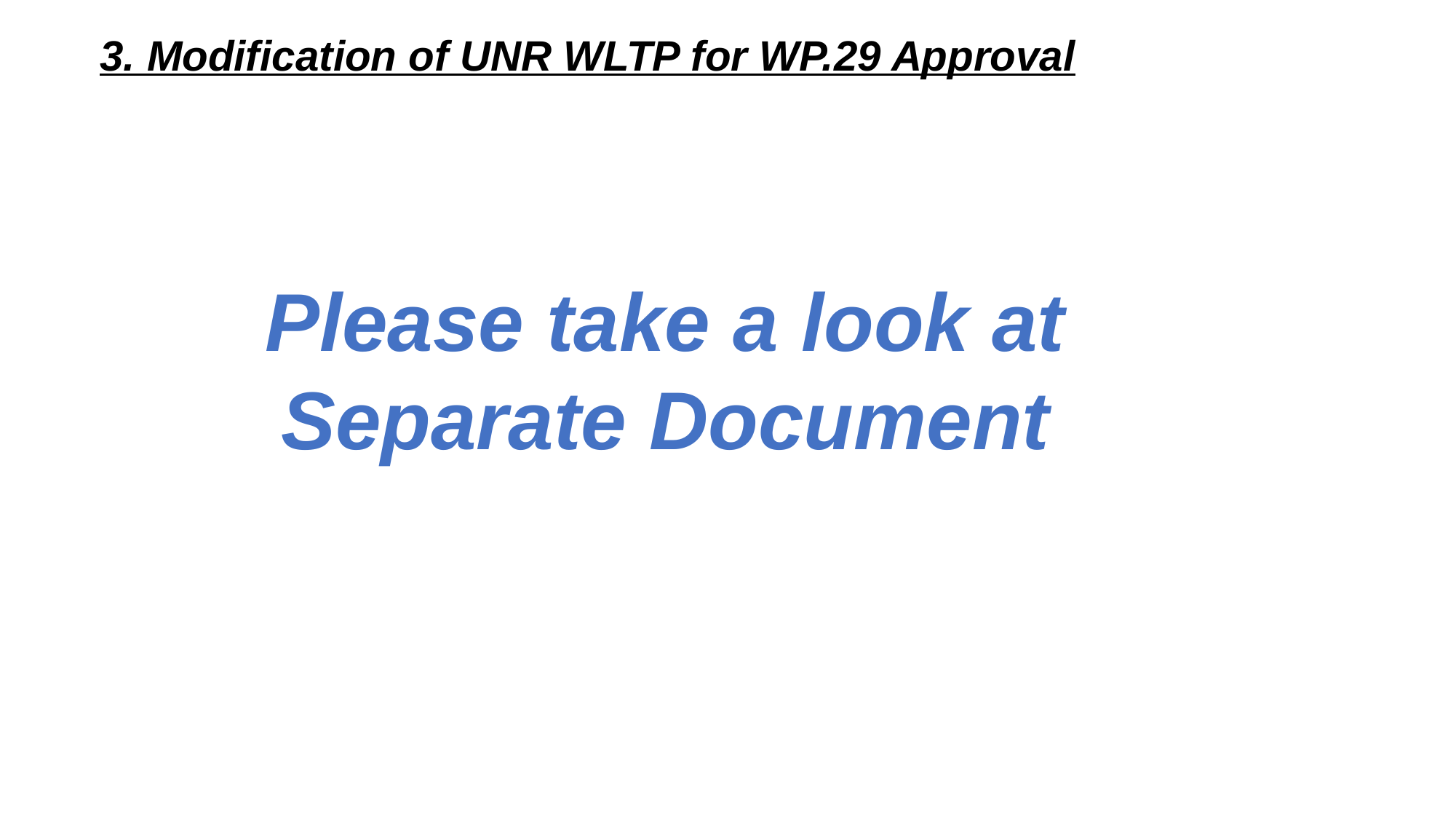

3. Modification of UNR WLTP for WP.29 Approval
Please take a look at
Separate Document